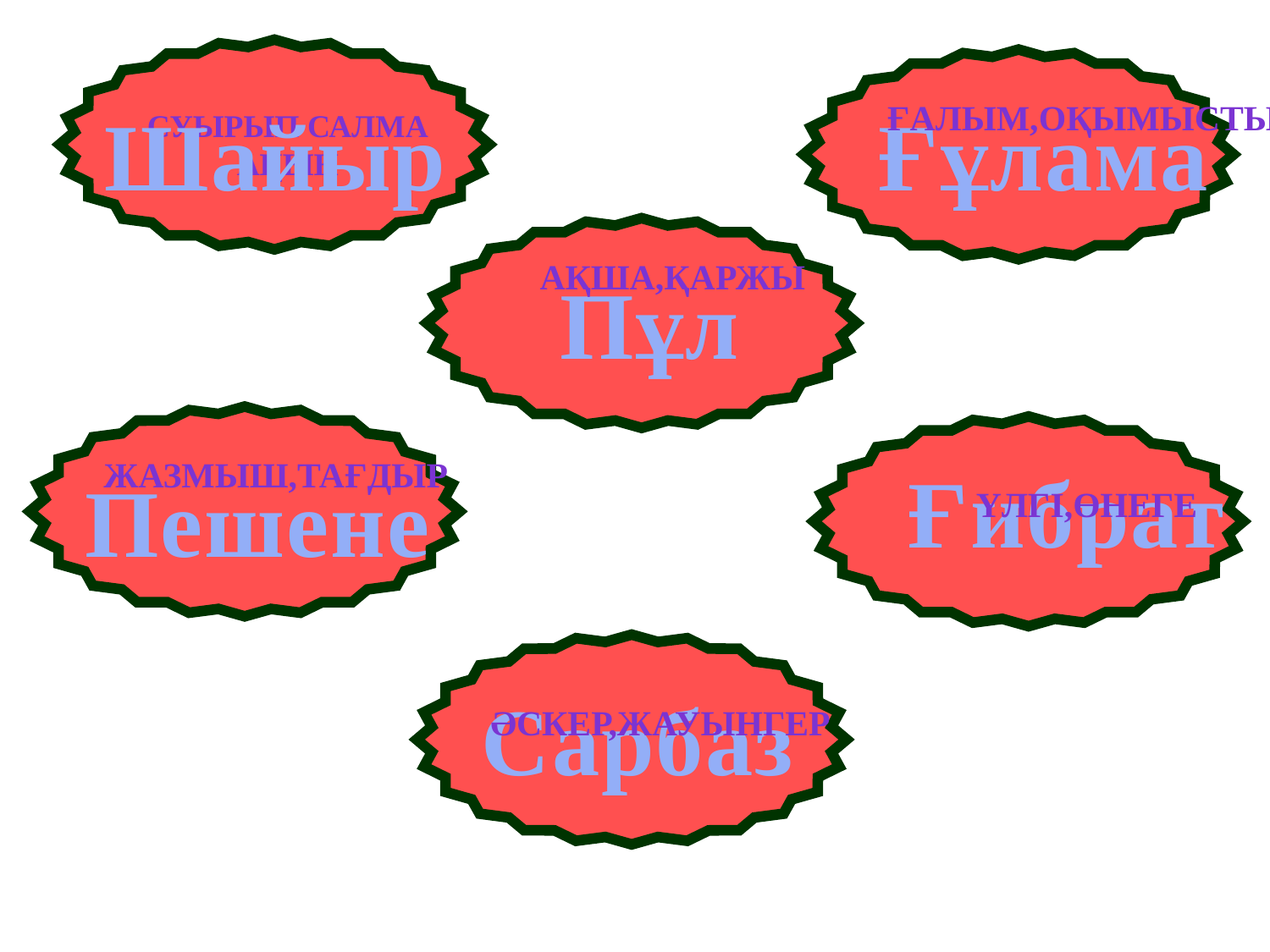

Шайыр
Ғұлама
Ғалым,оқымысты
Суырып салма ақын

Ақша,қаржы
Пұл

Жазмыш,тағдыр
Ғибрат
Пешене
Үлгі,өнеге

Сарбаз
Әскер,жауынгер